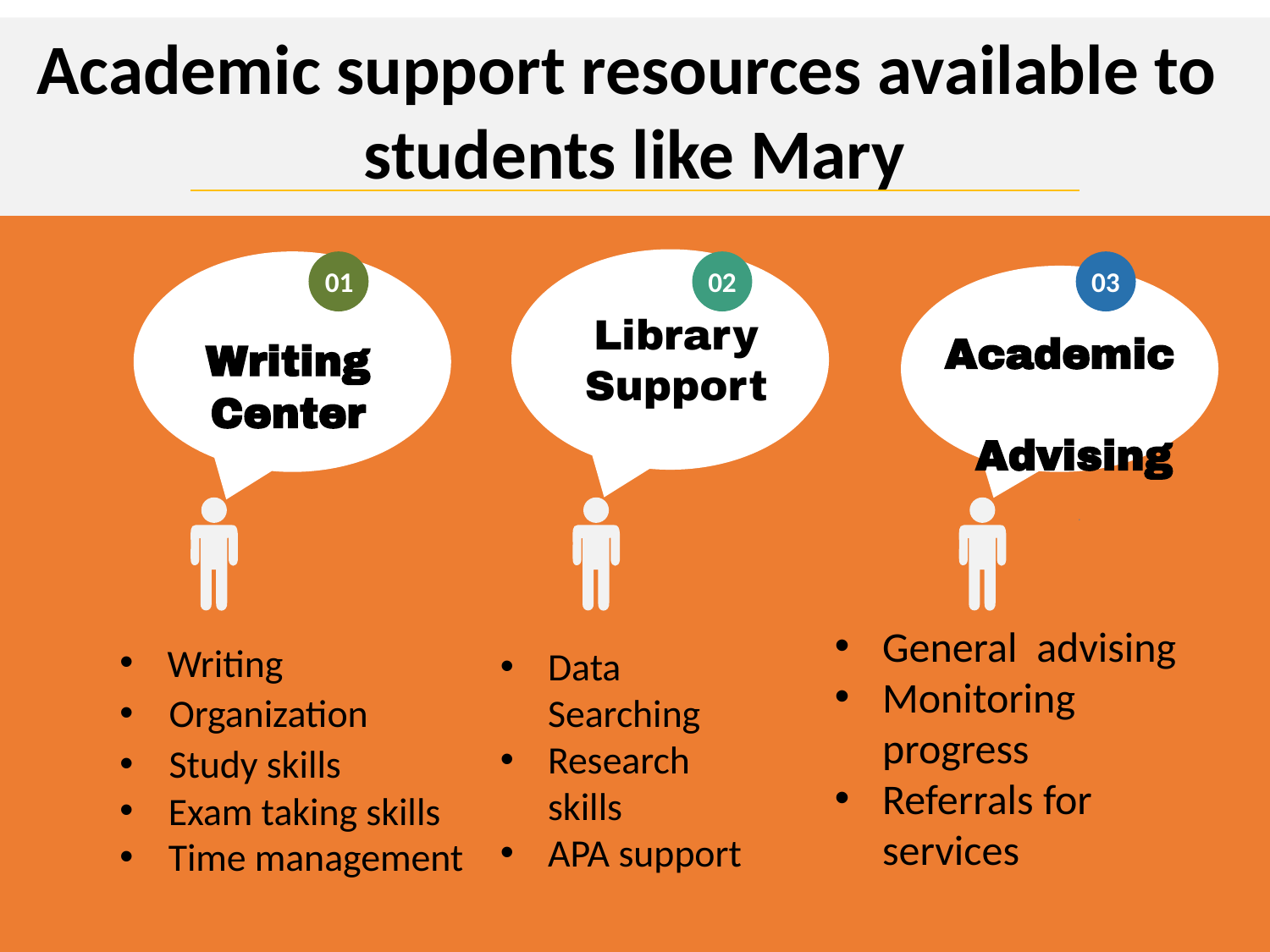

Academic support resources available to
students like Mary

02
Library Support

Data Searching
Research skills
APA support

01
Writing Center

Writing
  Organization
  Study skills
 Exam taking skills
 Time management

03
Academic
  Advising    .

General  advising
Monitoring  progress
Referrals for services